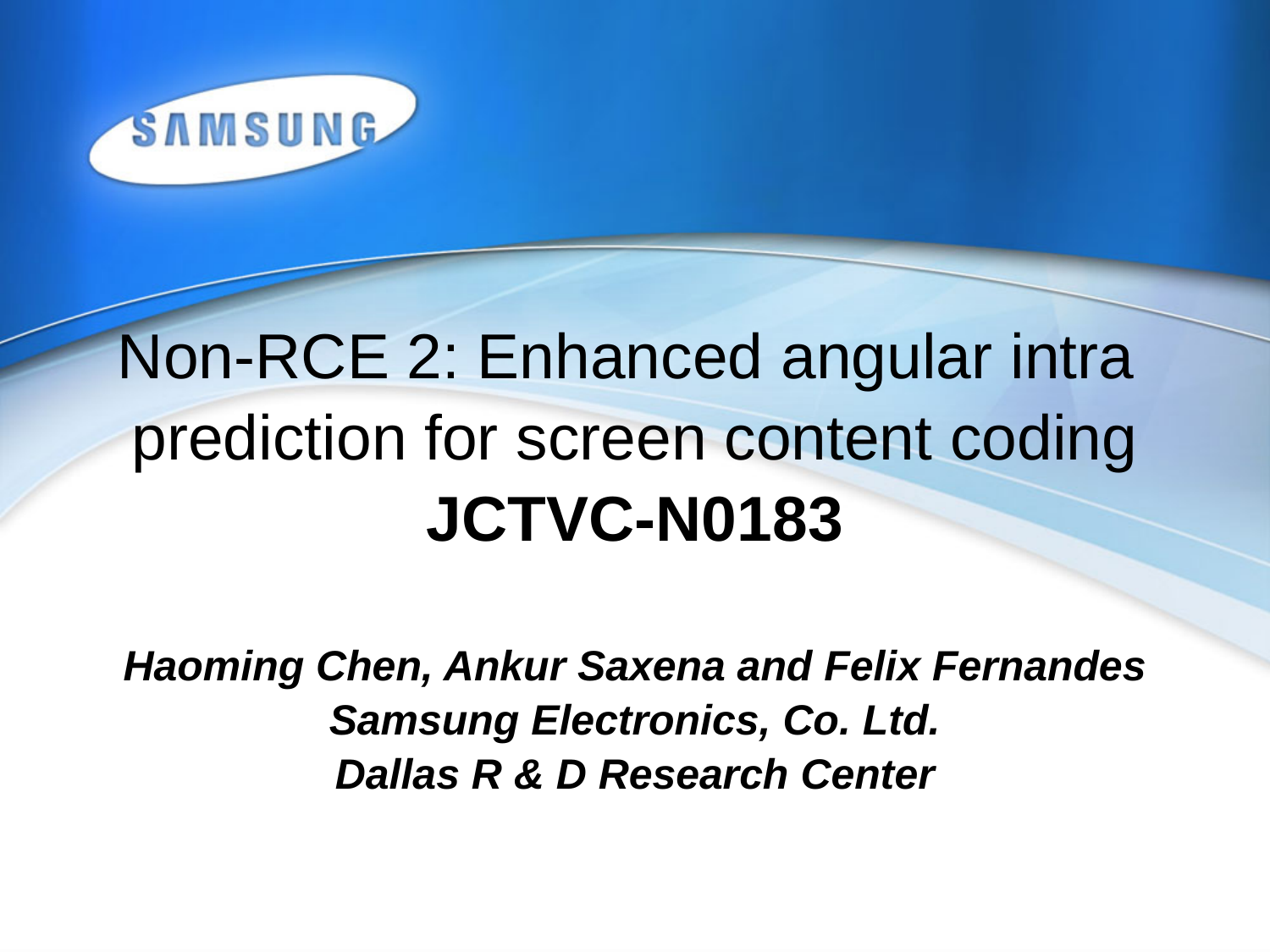

Non-RCE 2: Enhanced angular intra
prediction for screen content coding
JCTVC-N0183

Haoming Chen, Ankur Saxena and Felix Fernandes
Samsung Electronics, Co. Ltd.
Dallas R & D Research Center